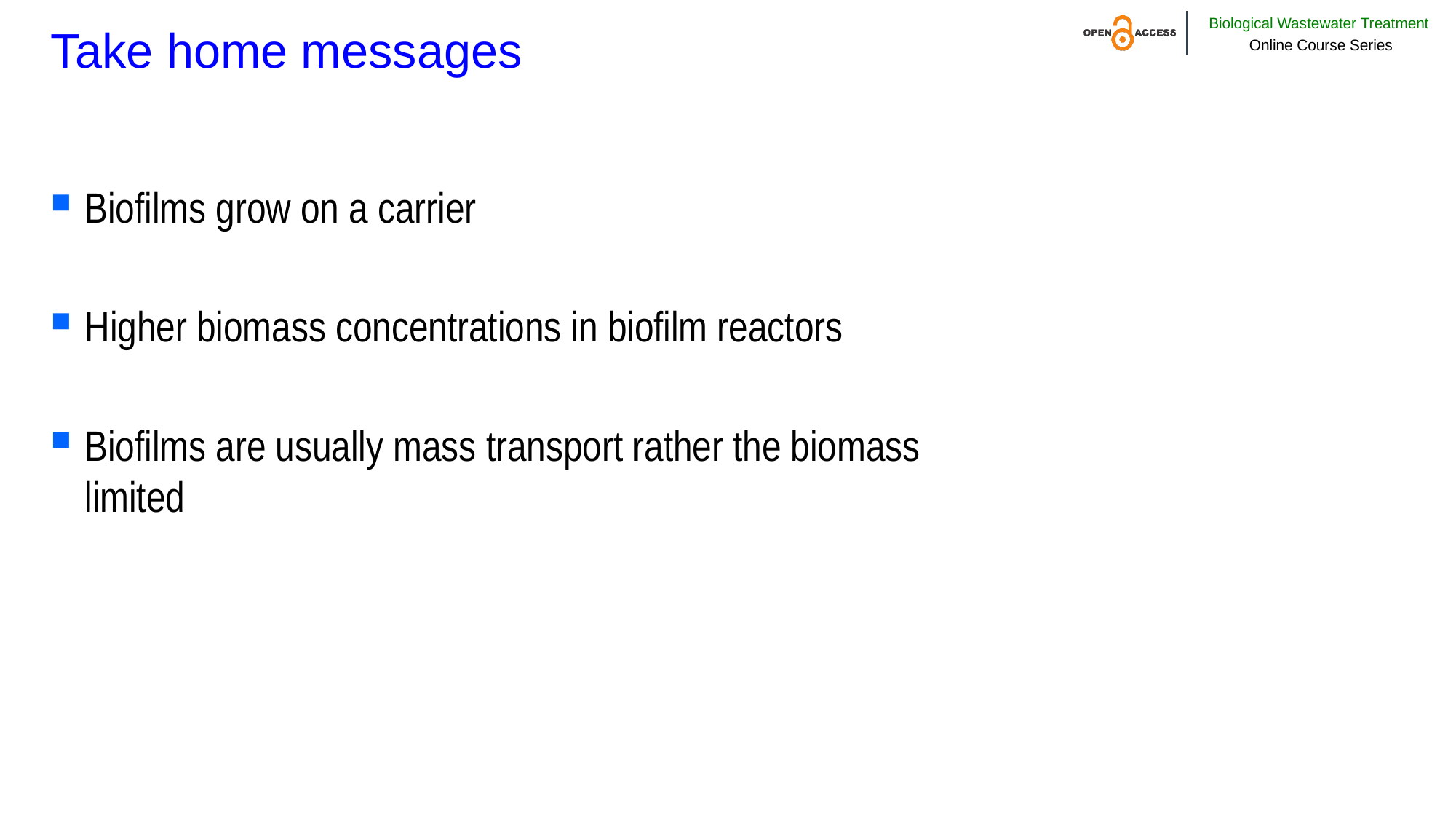

# Take home messages

Biofilms grow on a carrier

Higher biomass concentrations in biofilm reactors

Biofilms are usually mass transport rather the biomass limited